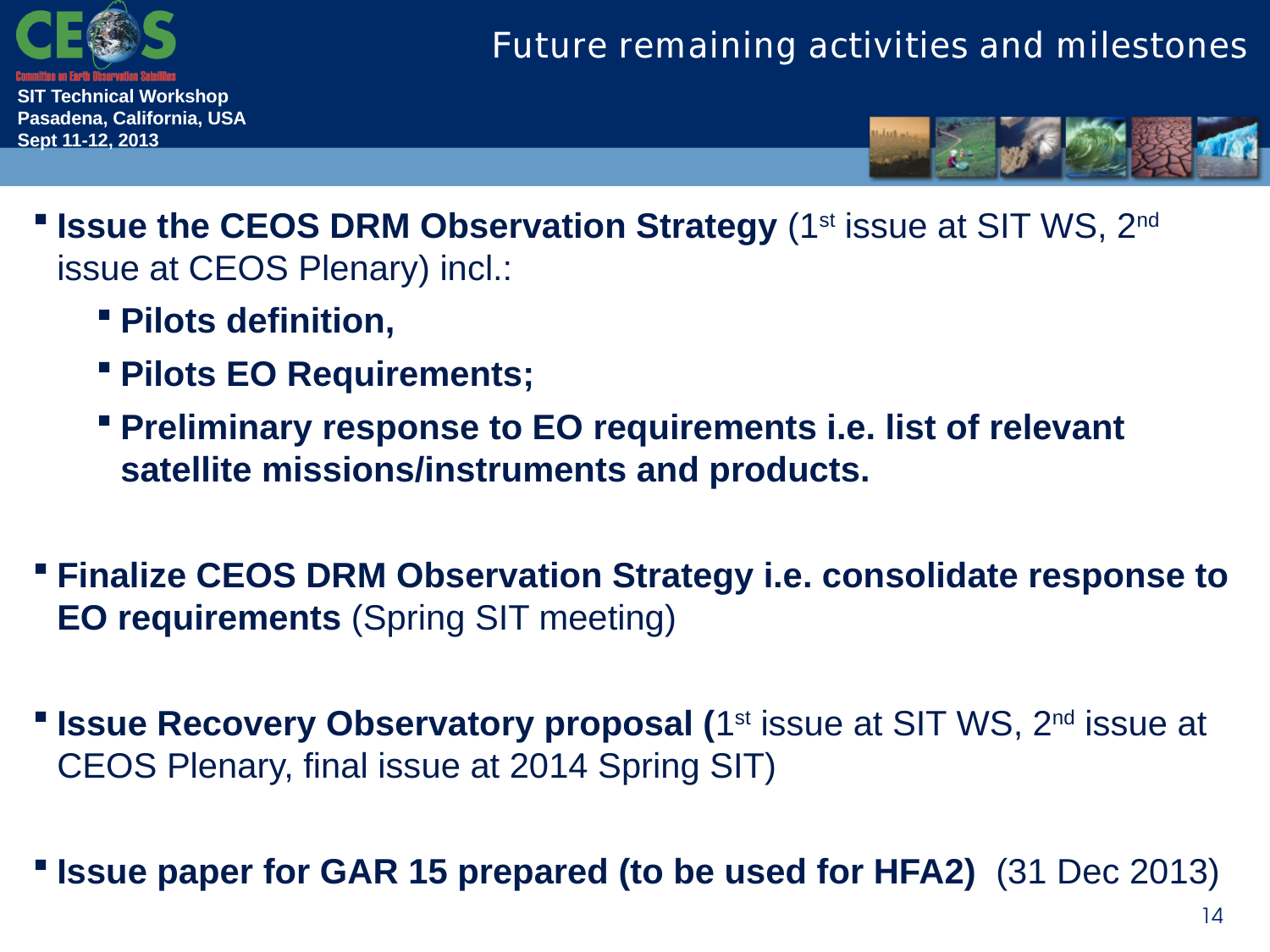

Future remaining activities and milestones
Issue the CEOS DRM Observation Strategy (1st issue at SIT WS, 2nd issue at CEOS Plenary) incl.:
Pilots definition,
Pilots EO Requirements;
Preliminary response to EO requirements i.e. list of relevant satellite missions/instruments and products.

Finalize CEOS DRM Observation Strategy i.e. consolidate response to EO requirements (Spring SIT meeting)

Issue Recovery Observatory proposal (1st issue at SIT WS, 2nd issue at CEOS Plenary, final issue at 2014 Spring SIT)

Issue paper for GAR 15 prepared (to be used for HFA2)  (31 Dec 2013)

14